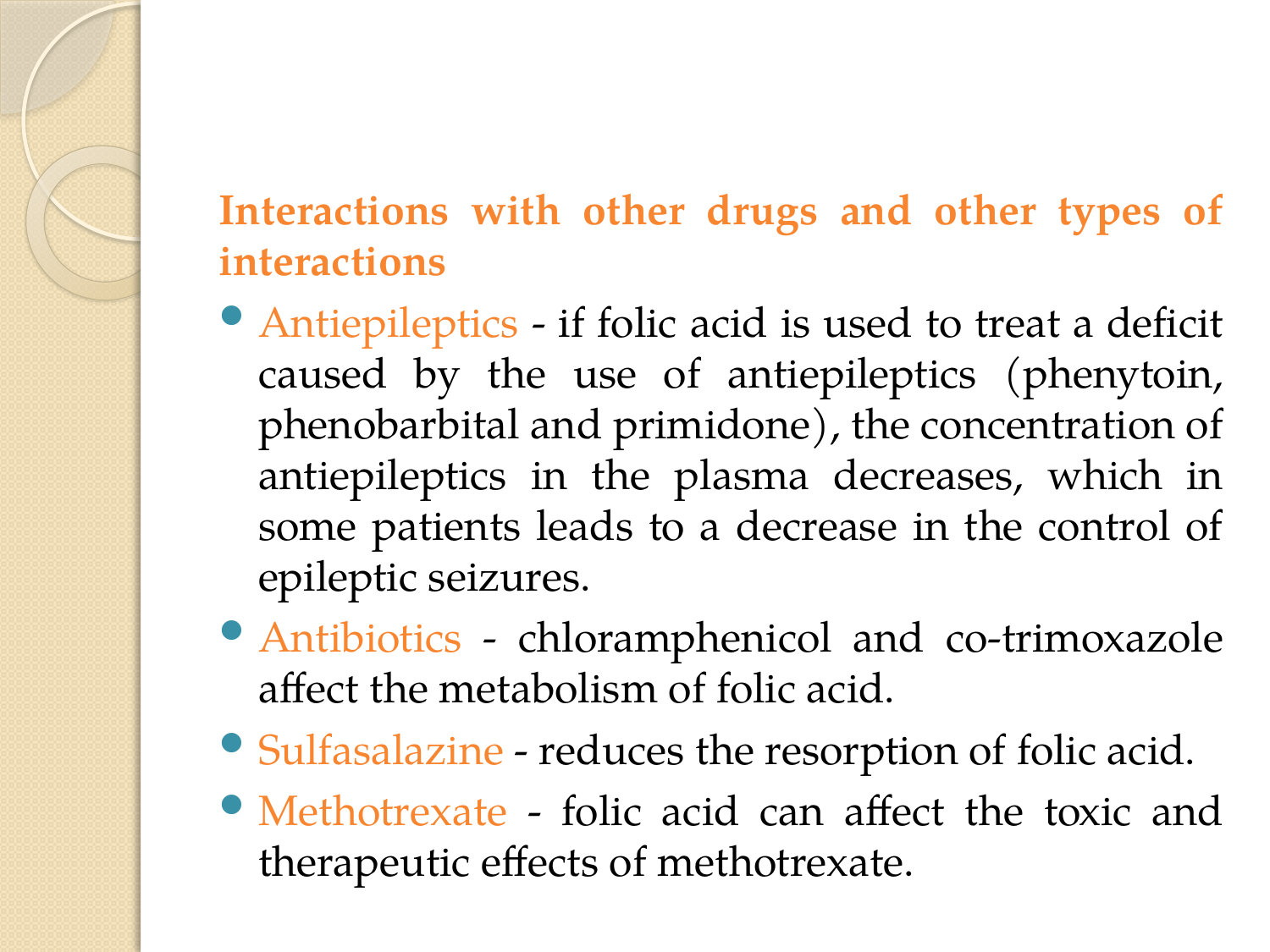

Interactions with other drugs and other types of interactions
Antiepileptics - if folic acid is used to treat a deficit caused by the use of antiepileptics (phenytoin, phenobarbital and primidone), the concentration of antiepileptics in the plasma decreases, which in some patients leads to a decrease in the control of epileptic seizures.
Antibiotics - chloramphenicol and co-trimoxazole affect the metabolism of folic acid.
Sulfasalazine - reduces the resorption of folic acid.
Methotrexate - folic acid can affect the toxic and therapeutic effects of methotrexate.